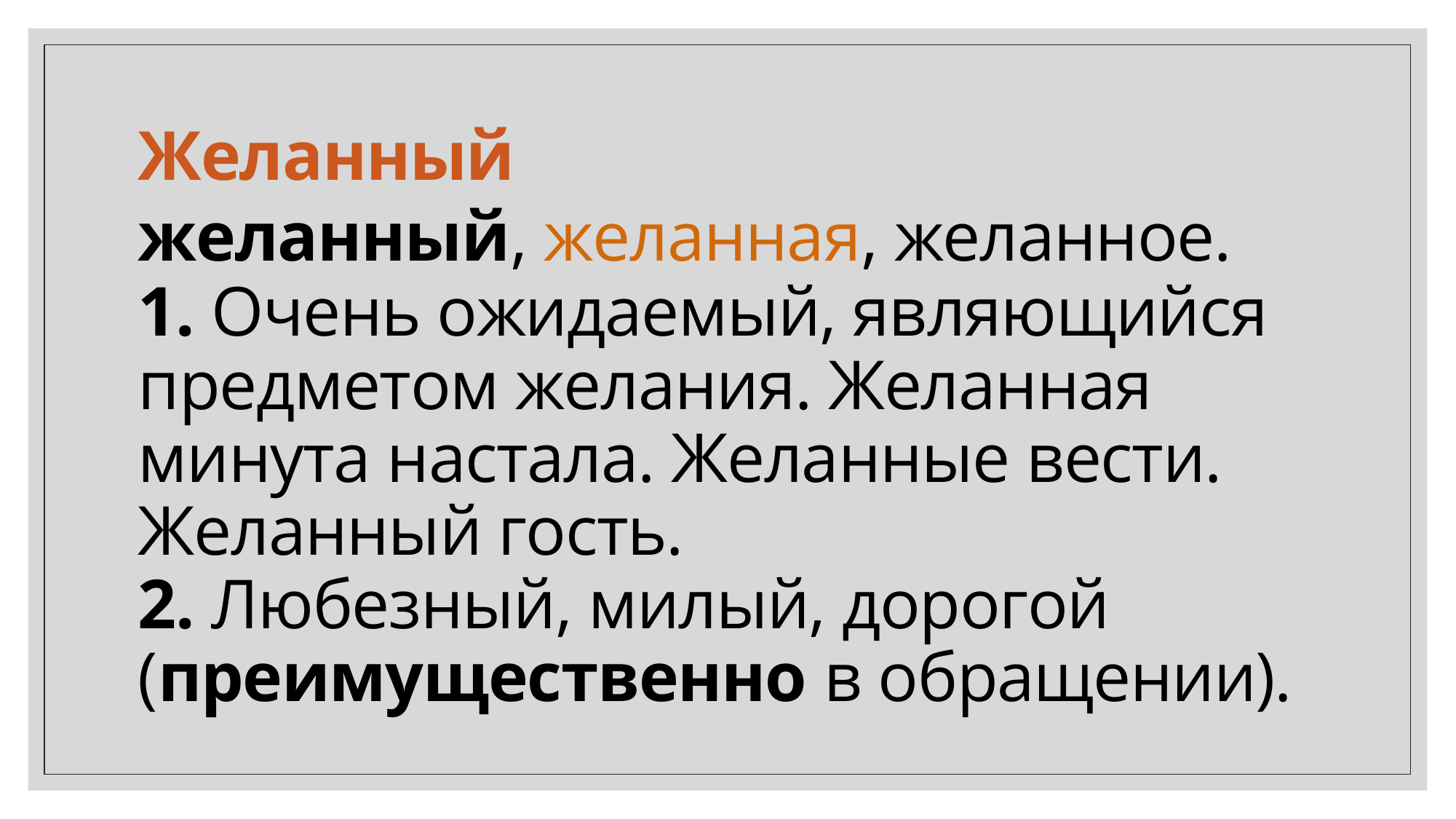

# Желанный желанный, желанная, желанное. 1. Очень ожидаемый, являющийся предметом желания. Желанная минута настала. Желанные вести. Желанный гость. 2. Любезный, милый, дорогой (преимущественно в обращении).